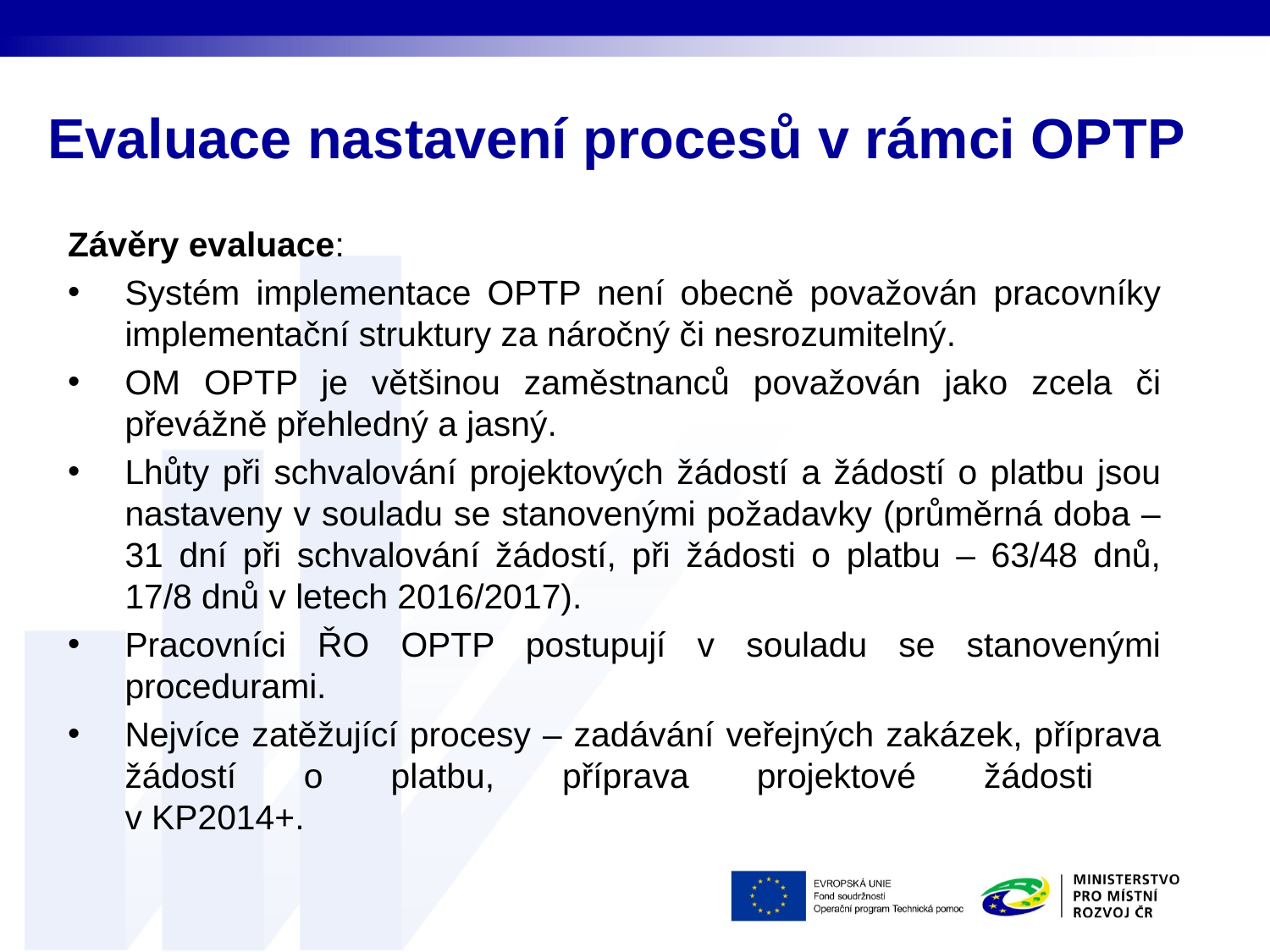

# Evaluace nastavení procesů v rámci OPTP
Závěry evaluace:
Systém implementace OPTP není obecně považován pracovníky implementační struktury za náročný či nesrozumitelný.
OM OPTP je většinou zaměstnanců považován jako zcela či převážně přehledný a jasný.
Lhůty při schvalování projektových žádostí a žádostí o platbu jsou nastaveny v souladu se stanovenými požadavky (průměrná doba – 31 dní při schvalování žádostí, při žádosti o platbu – 63/48 dnů, 17/8 dnů v letech 2016/2017).
Pracovníci ŘO OPTP postupují v souladu se stanovenými procedurami.
Nejvíce zatěžující procesy – zadávání veřejných zakázek, příprava žádostí o platbu, příprava projektové žádosti
v KP2014+.